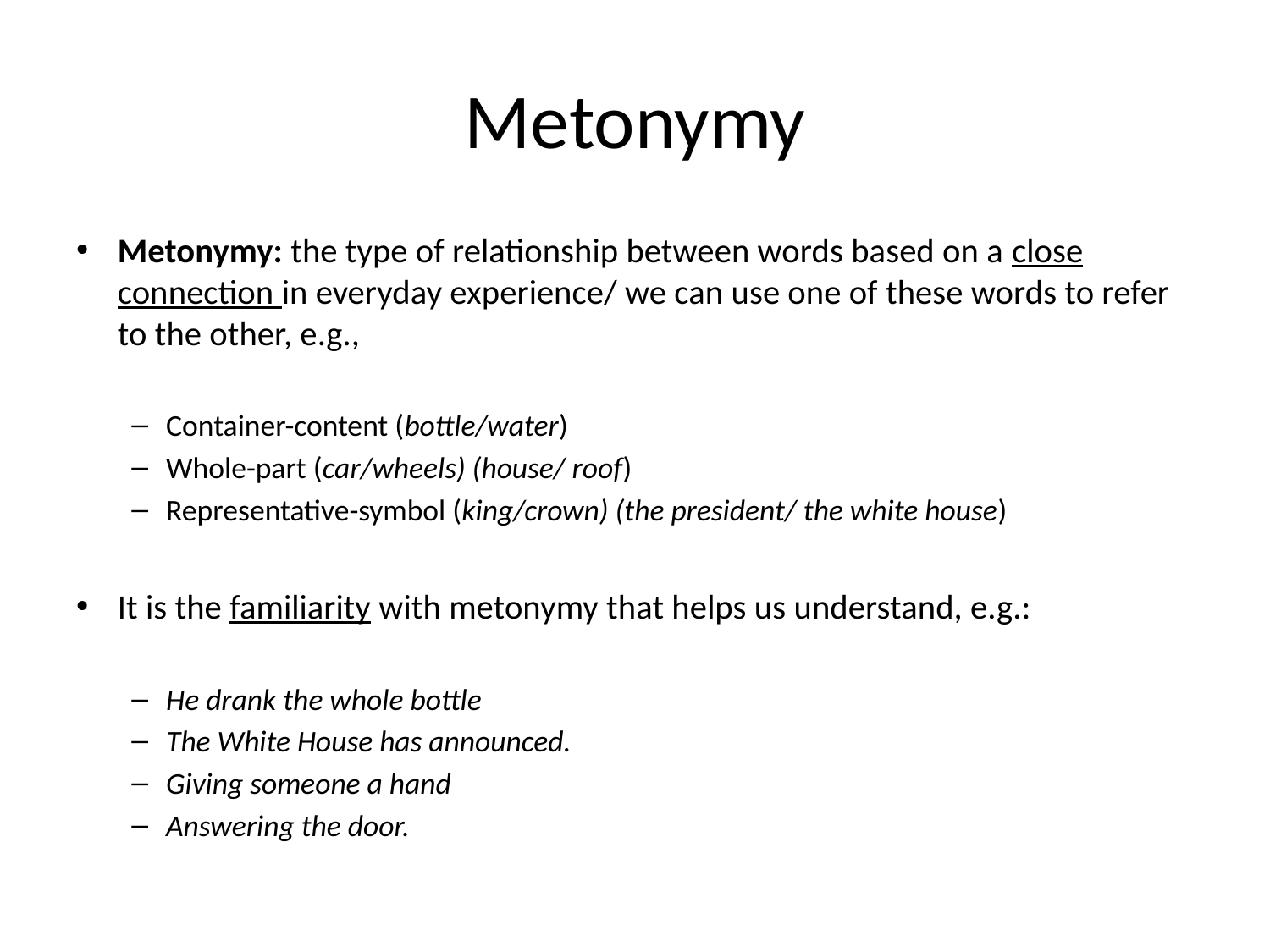

# Metonymy
Metonymy: the type of relationship between words based on a close connection in everyday experience/ we can use one of these words to refer to the other, e.g.,

Container-content (bottle/water)
Whole-part (car/wheels) (house/ roof)
Representative-symbol (king/crown) (the president/ the white house)

It is the familiarity with metonymy that helps us understand, e.g.:

He drank the whole bottle
The White House has announced.
Giving someone a hand
Answering the door.